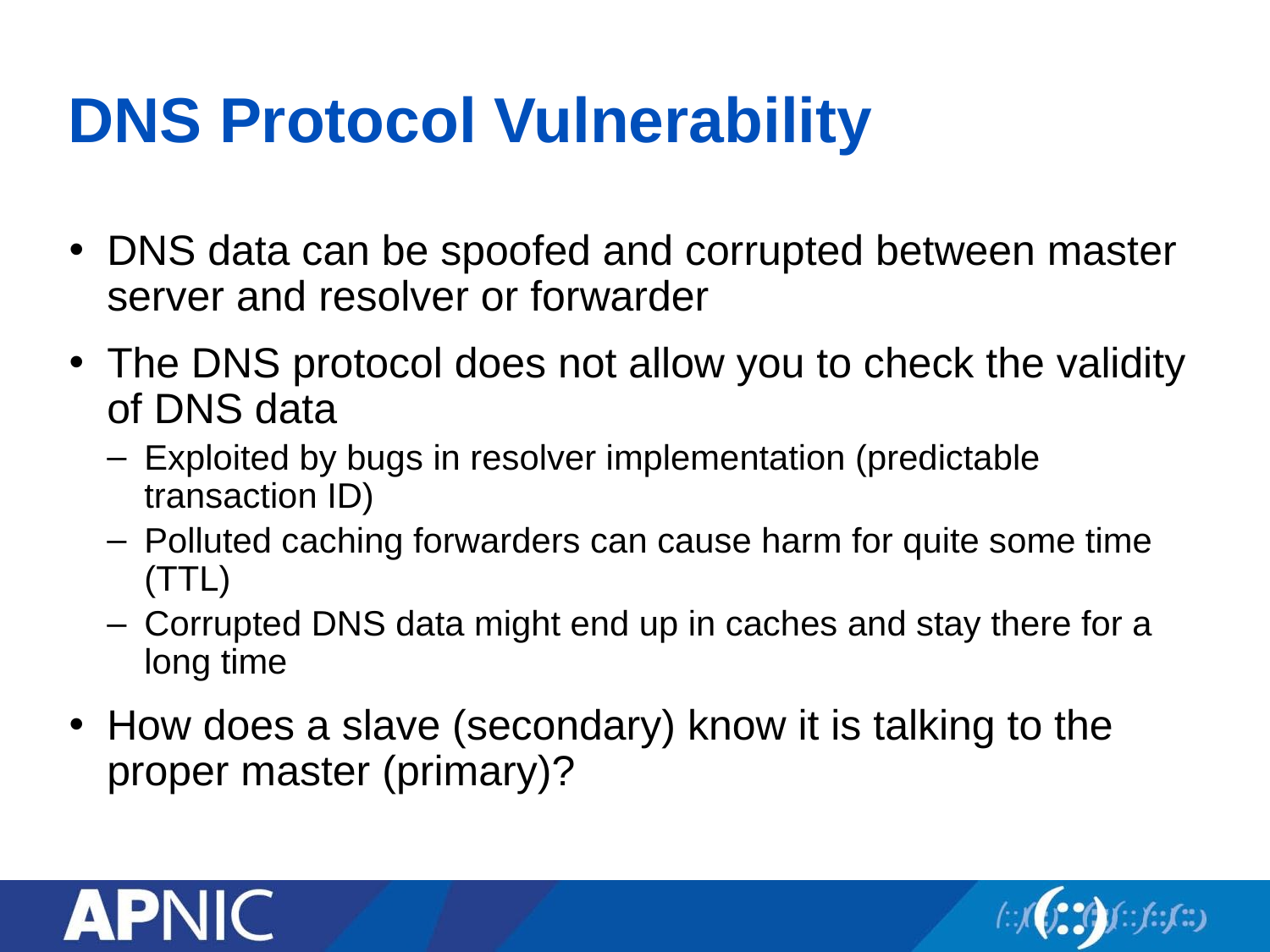

# DNS Protocol Vulnerability
DNS data can be spoofed and corrupted between master server and resolver or forwarder
The DNS protocol does not allow you to check the validity of DNS data
Exploited by bugs in resolver implementation (predictable transaction ID)
Polluted caching forwarders can cause harm for quite some time (TTL)
Corrupted DNS data might end up in caches and stay there for a long time
How does a slave (secondary) know it is talking to the proper master (primary)?